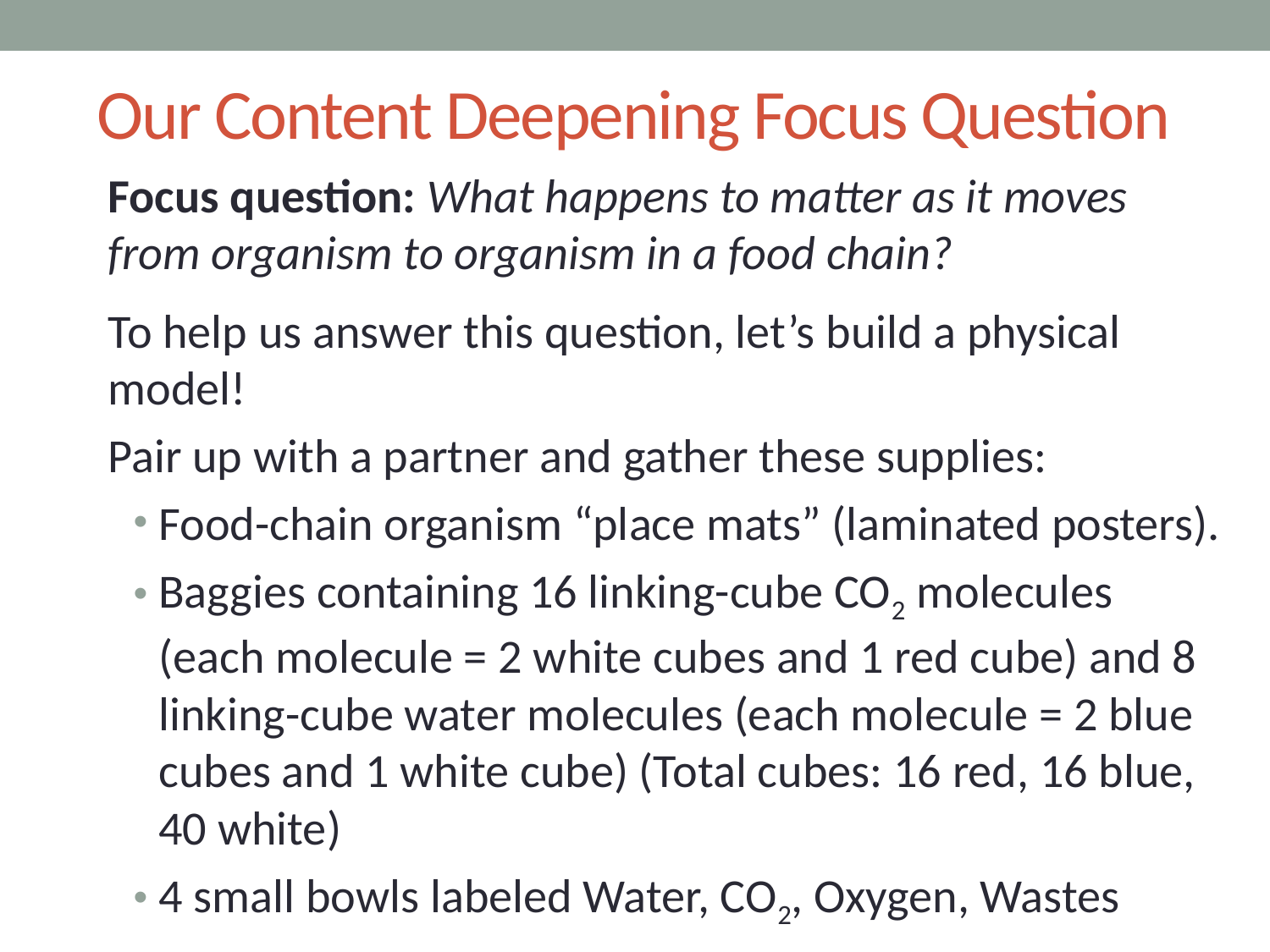

# Our Content Deepening Focus Question
Focus question: What happens to matter as it moves from organism to organism in a food chain?
To help us answer this question, let’s build a physical model!
Pair up with a partner and gather these supplies:
Food-chain organism “place mats” (laminated posters).
Baggies containing 16 linking-cube CO2 molecules (each molecule = 2 white cubes and 1 red cube) and 8 linking-cube water molecules (each molecule = 2 blue cubes and 1 white cube) (Total cubes: 16 red, 16 blue, 40 white)
4 small bowls labeled Water, CO2, Oxygen, Wastes